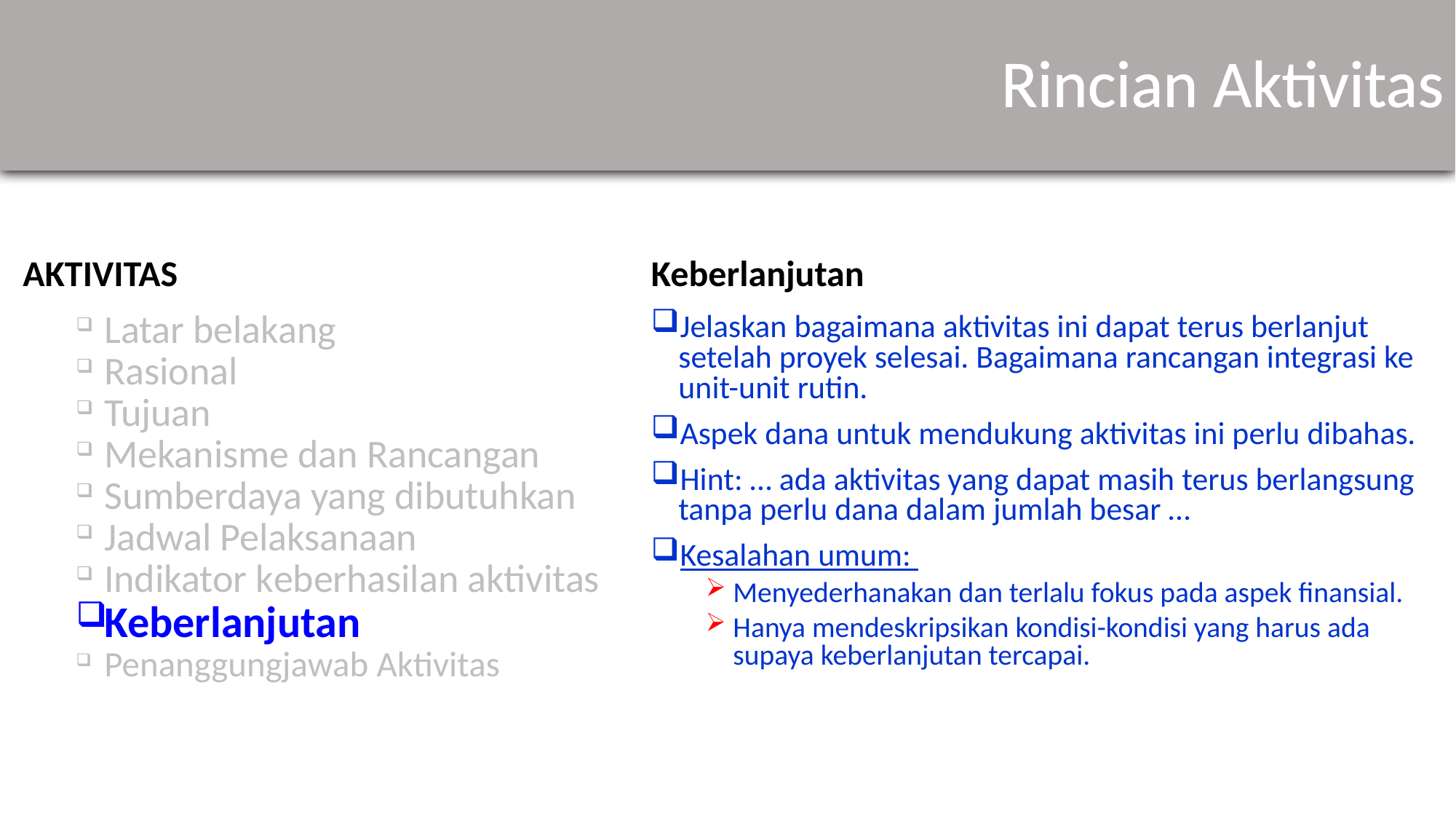

# Rincian Aktivitas
AKTIVITAS
Keberlanjutan
Latar belakang
Rasional
Tujuan
Mekanisme dan Rancangan
Sumberdaya yang dibutuhkan
Jadwal Pelaksanaan
Indikator keberhasilan aktivitas
Keberlanjutan
Penanggungjawab Aktivitas
Jelaskan bagaimana aktivitas ini dapat terus berlanjut setelah proyek selesai. Bagaimana rancangan integrasi ke unit-unit rutin.
Aspek dana untuk mendukung aktivitas ini perlu dibahas.
Hint: … ada aktivitas yang dapat masih terus berlangsung tanpa perlu dana dalam jumlah besar …
Kesalahan umum:
Menyederhanakan dan terlalu fokus pada aspek finansial.
Hanya mendeskripsikan kondisi-kondisi yang harus ada supaya keberlanjutan tercapai.